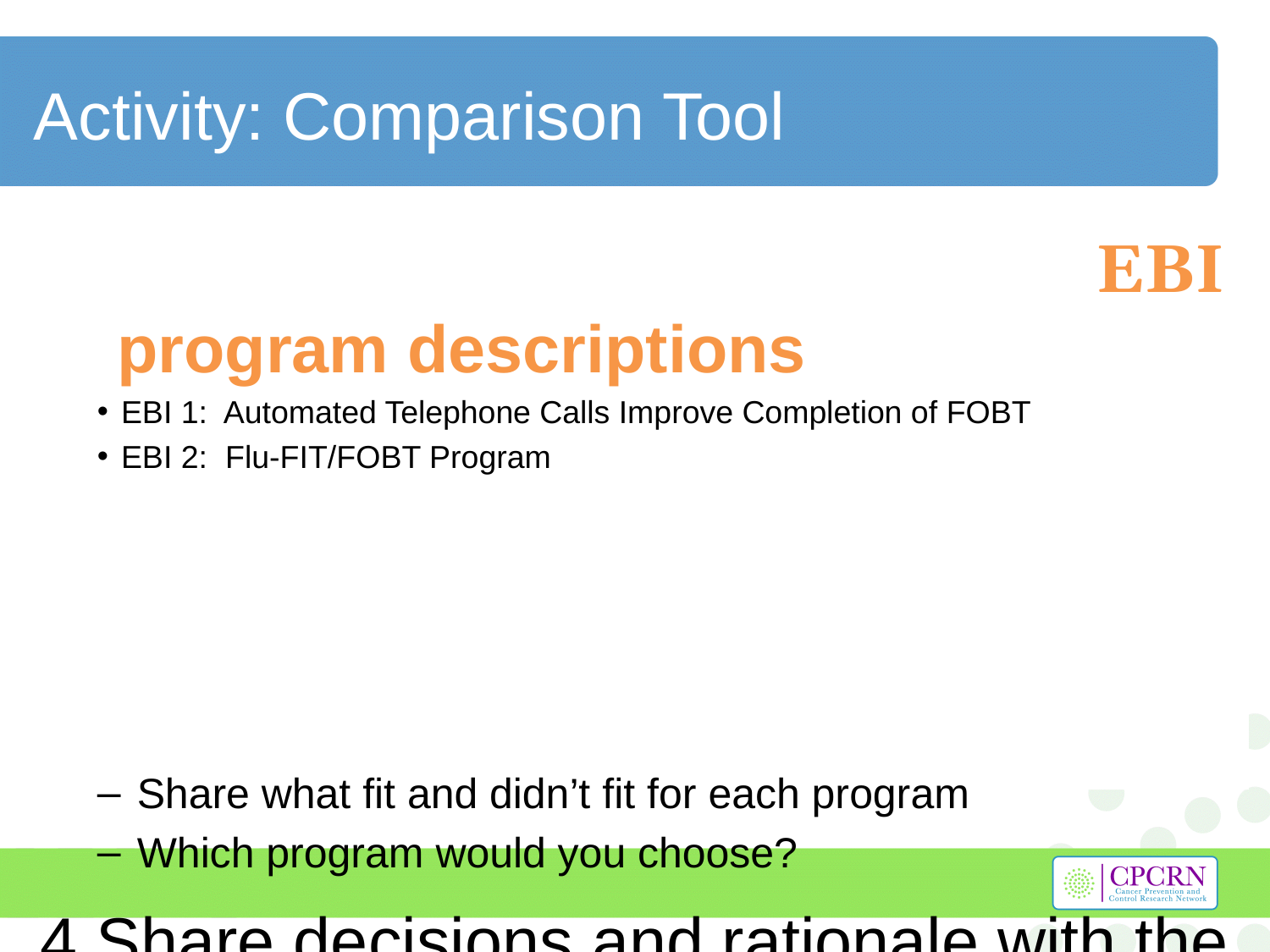

Activity: Comparison Tool
Read the case study and the two EBI program descriptions individually
EBI 1:  Automated Telephone Calls Improve Completion of FOBT
EBI 2:  Flu-FIT/FOBT Program
Complete the Comparison Tool in a small group
Discuss:
Share what fit and didn’t fit for each program
Which program would you choose?
Share decisions and rationale with the large group